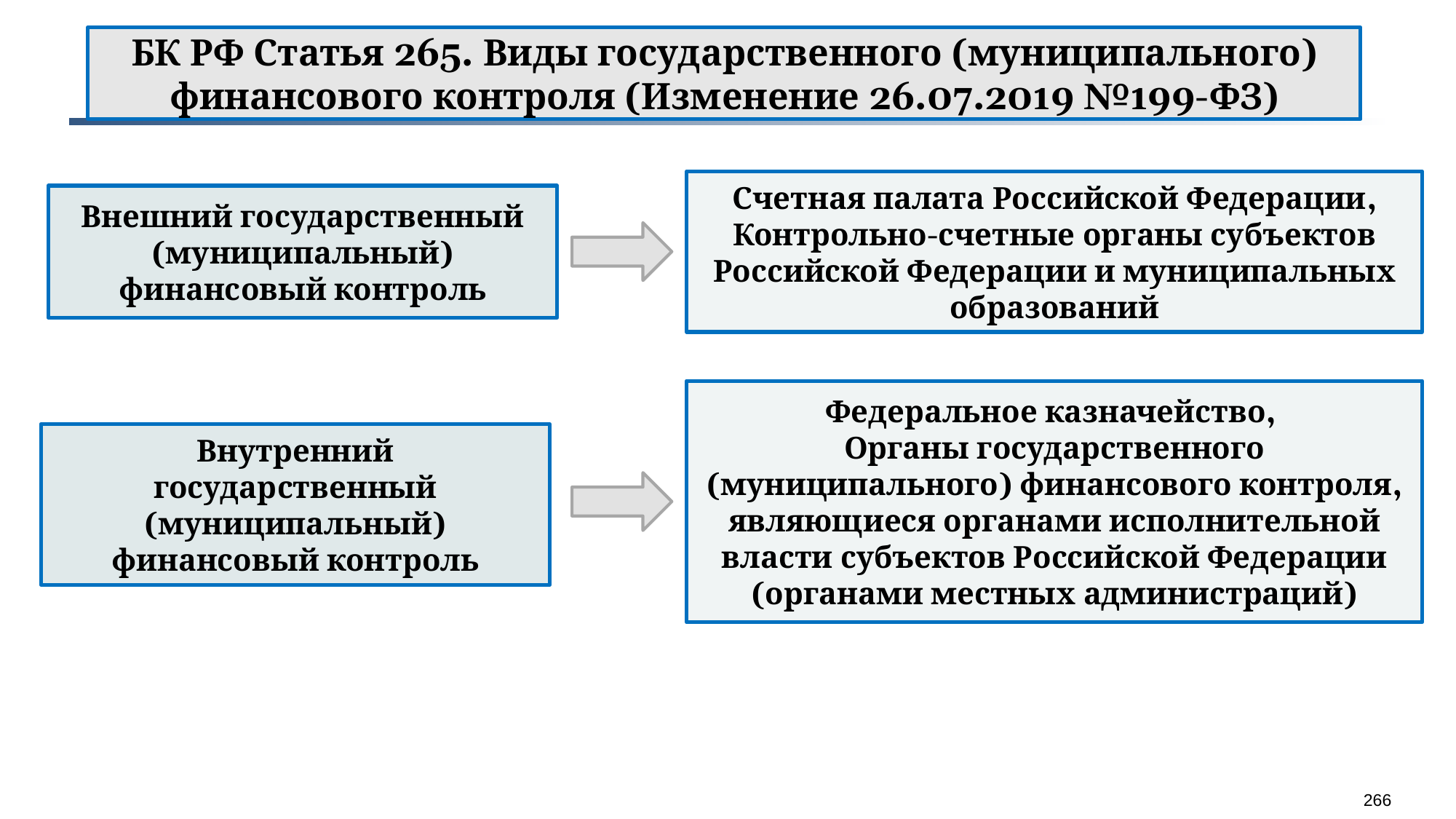

БК РФ Статья 265. Виды государственного (муниципального) финансового контроля (Изменение 26.07.2019 №199-ФЗ)
Счетная палата Российской Федерации, Контрольно-счетные органы субъектов Российской Федерации и муниципальных образований
Внешний государственный (муниципальный) финансовый контроль

Федеральное казначейство,
Органы государственного (муниципального) финансового контроля, являющиеся органами исполнительной власти субъектов Российской Федерации (органами местных администраций)
Внутренний государственный (муниципальный) финансовый контроль